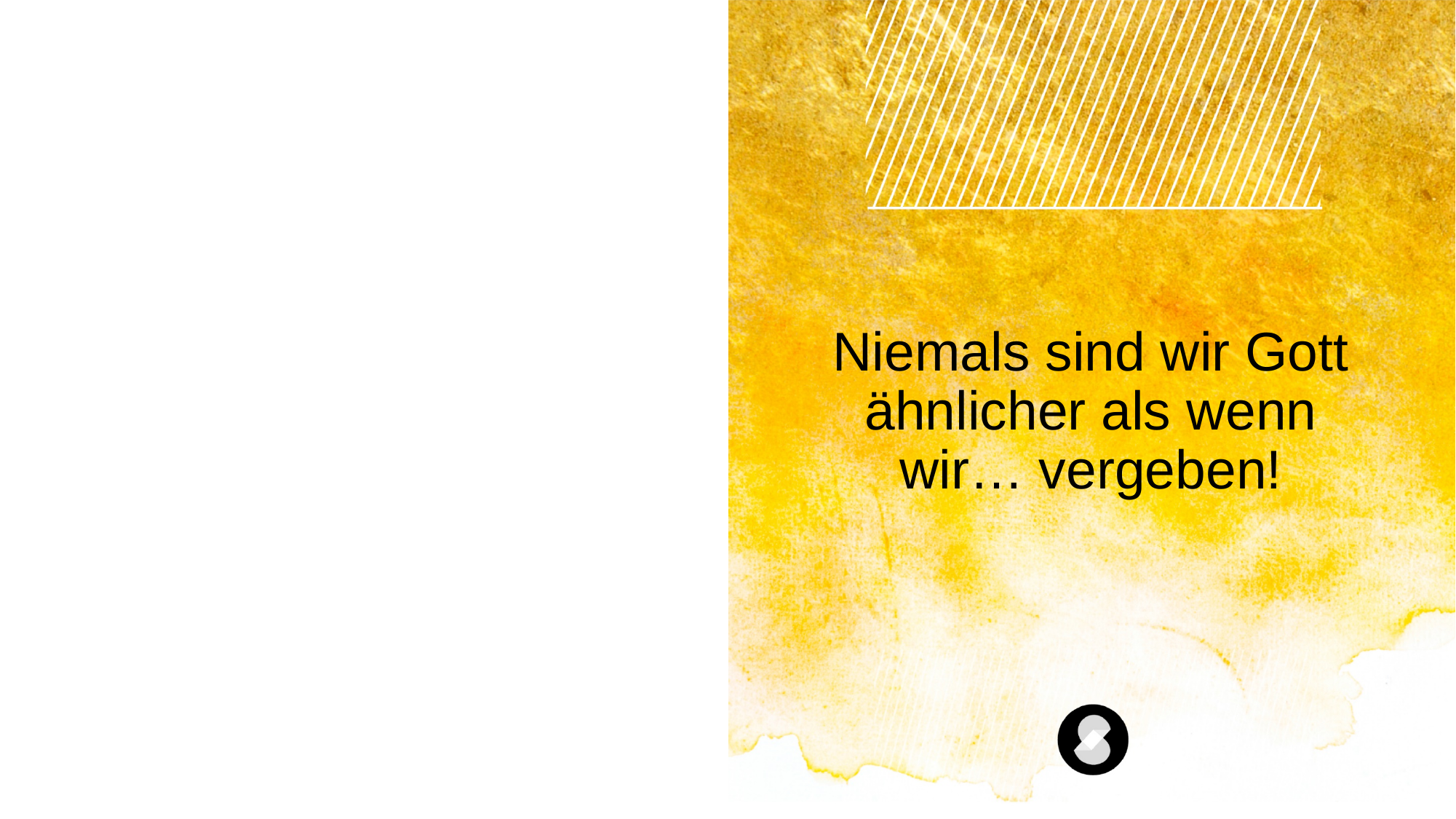

# Niemals sind wir Gott ähnlicher als wenn wir… vergeben!